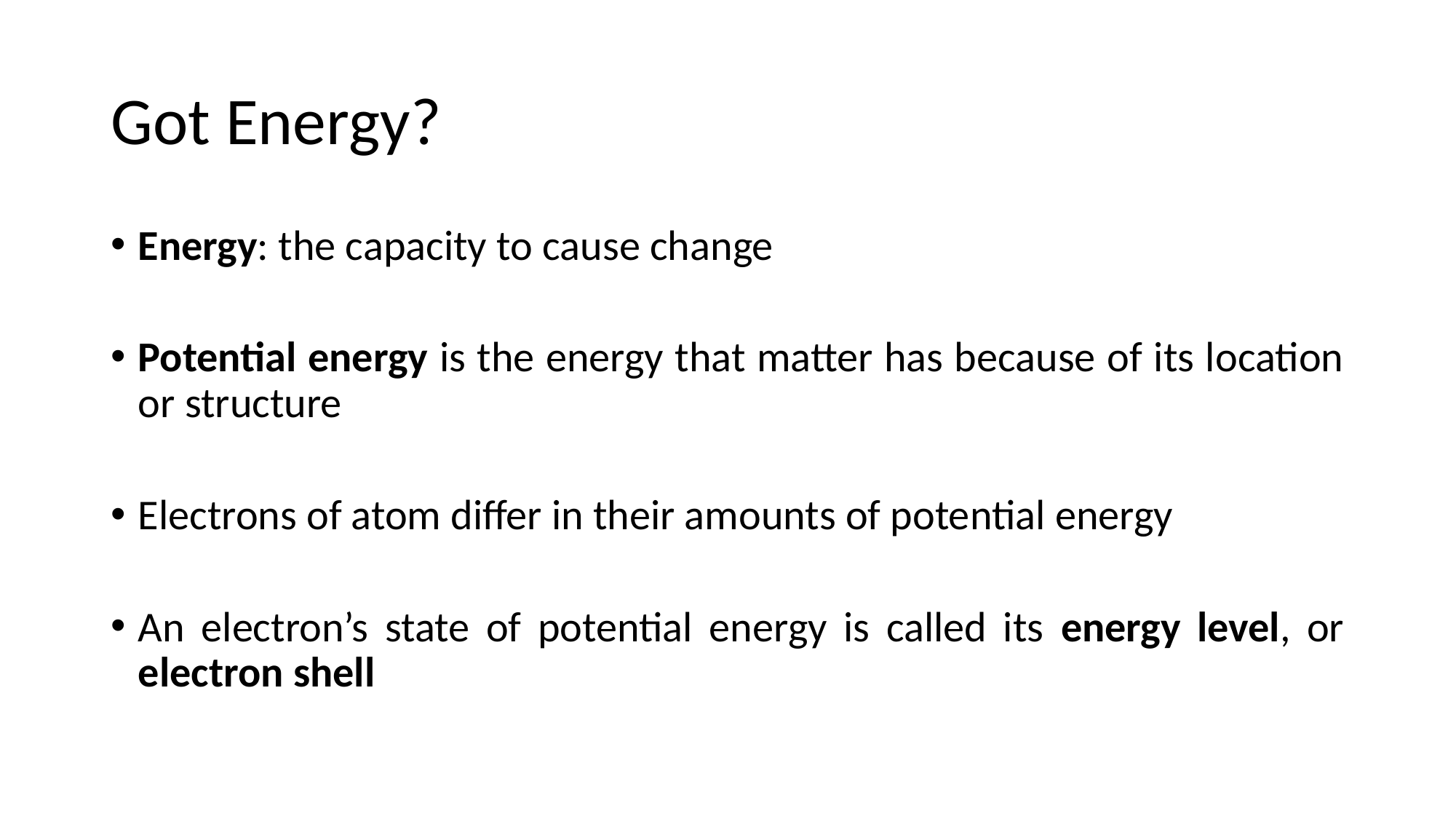

# Got Energy?
Energy: the capacity to cause change

Potential energy is the energy that matter has because of its location or structure

Electrons of atom differ in their amounts of potential energy

An electron’s state of potential energy is called its energy level, or electron shell